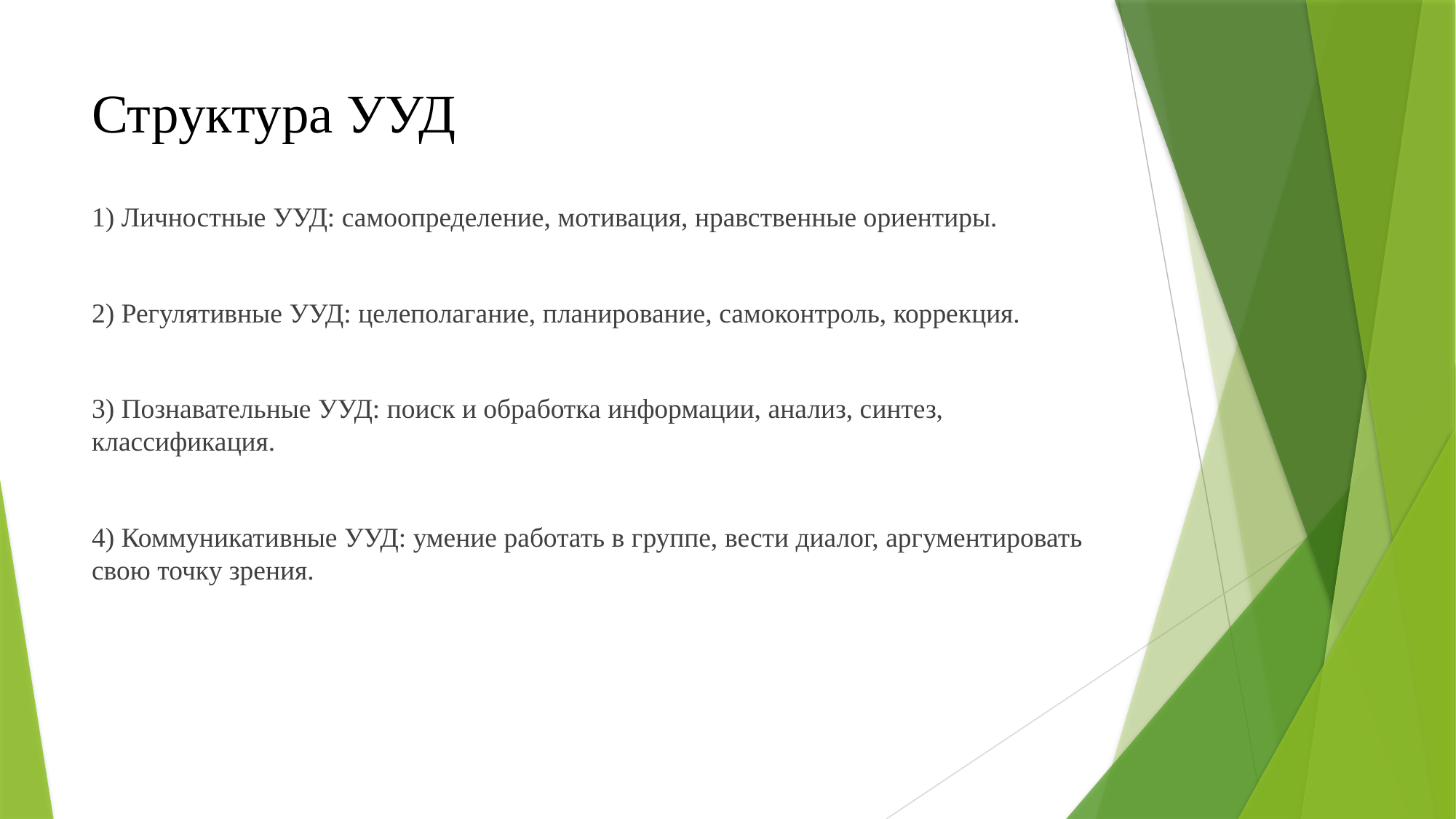

# Структура УУД
1) Личностные УУД: самоопределение, мотивация, нравственные ориентиры.

2) Регулятивные УУД: целеполагание, планирование, самоконтроль, коррекция.

3) Познавательные УУД: поиск и обработка информации, анализ, синтез, классификация.

4) Коммуникативные УУД: умение работать в группе, вести диалог, аргументировать свою точку зрения.